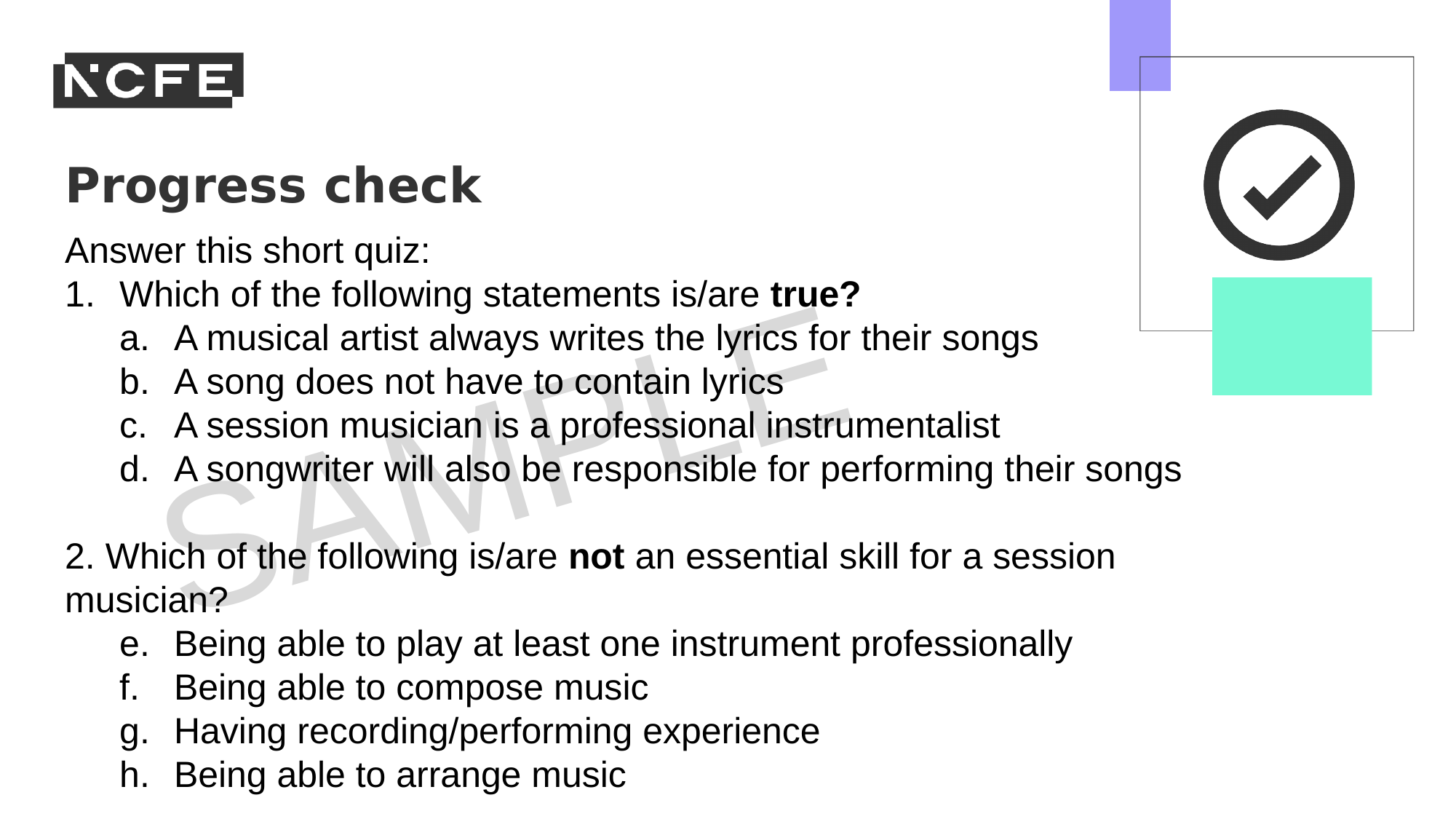

Answer this short quiz:
Which of the following statements is/are true?
A musical artist always writes the lyrics for their songs
A song does not have to contain lyrics
A session musician is a professional instrumentalist
A songwriter will also be responsible for performing their songs

2. Which of the following is/are not an essential skill for a session musician?
Being able to play at least one instrument professionally
Being able to compose music
Having recording/performing experience
Being able to arrange music